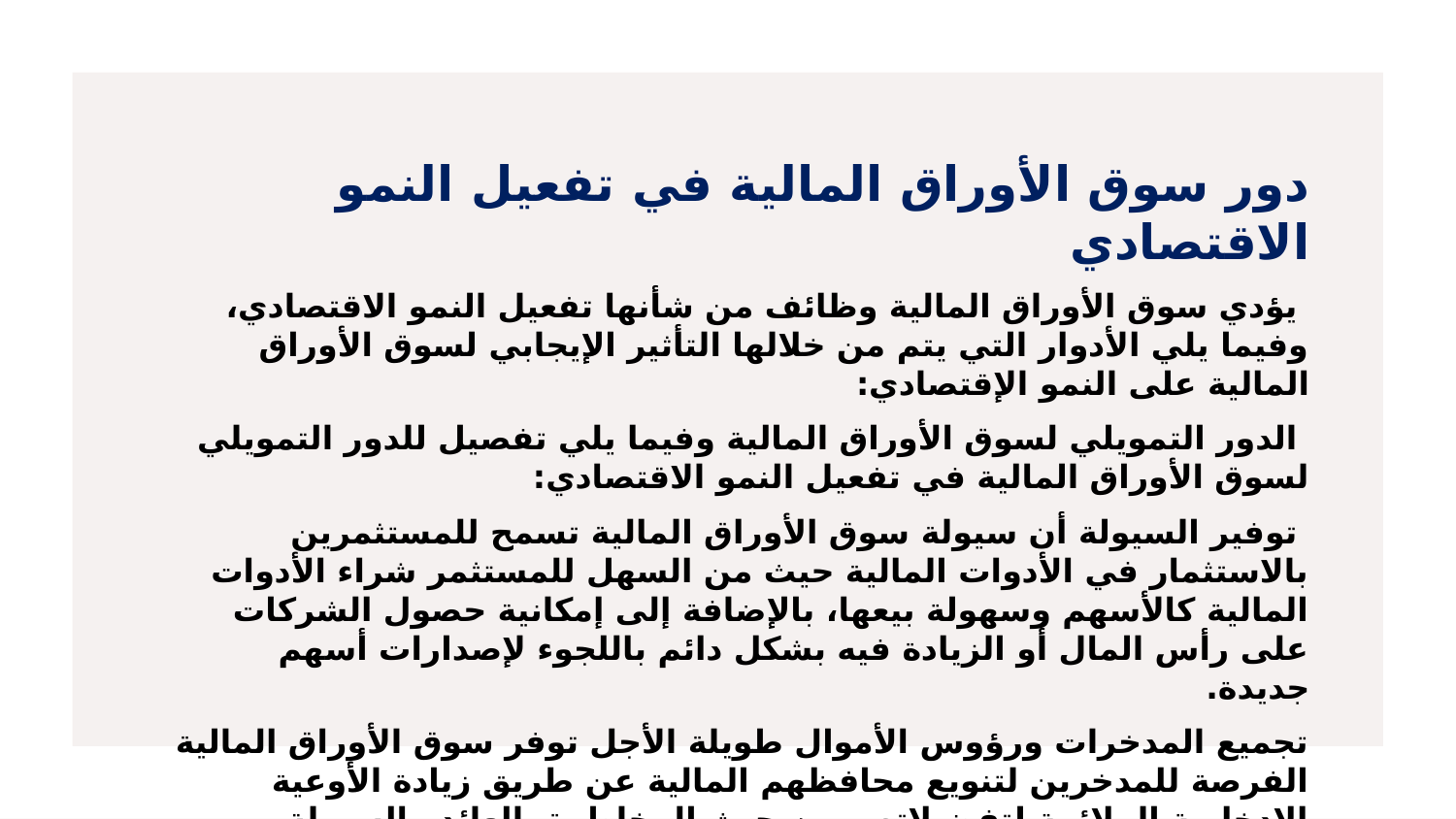

دور سوق الأوراق المالية في تفعيل النمو الاقتصادي
 يؤدي سوق الأوراق المالية وظائف من شأنها تفعيل النمو الاقتصادي، وفيما يلي الأدوار التي يتم من خلالها التأثير الإيجابي لسوق الأوراق المالية على النمو الإقتصادي:
 الدور التمويلي لسوق الأوراق المالية وفيما يلي تفصيل للدور التمويلي لسوق الأوراق المالية في تفعيل النمو الاقتصادي:
 توفير السيولة أن سيولة سوق الأوراق المالية تسمح للمستثمرين بالاستثمار في الأدوات المالية حيث من السهل للمستثمر شراء الأدوات المالية كالأسهم وسهولة بيعها، بالإضافة إلى إمكانية حصول الشركات على رأس المال أو الزيادة فيه بشكل دائم باللجوء لإصدارات أسهم جديدة.
تجميع المدخرات ورؤوس الأموال طويلة الأجل توفر سوق الأوراق المالية الفرصة للمدخرين لتنويع محافظهم المالية عن طريق زيادة الأوعية الإدخارية الملائمة لتفضيلاتهم من حيث المخاطرة، العائد والسيولة، ويؤدي تجميع المدخرات إلى جعل الأصول المالية أكثر سيولة من خلال تنويع توظيفها في أكثر من مشروع وتخفيض تكلفة المعاملات.